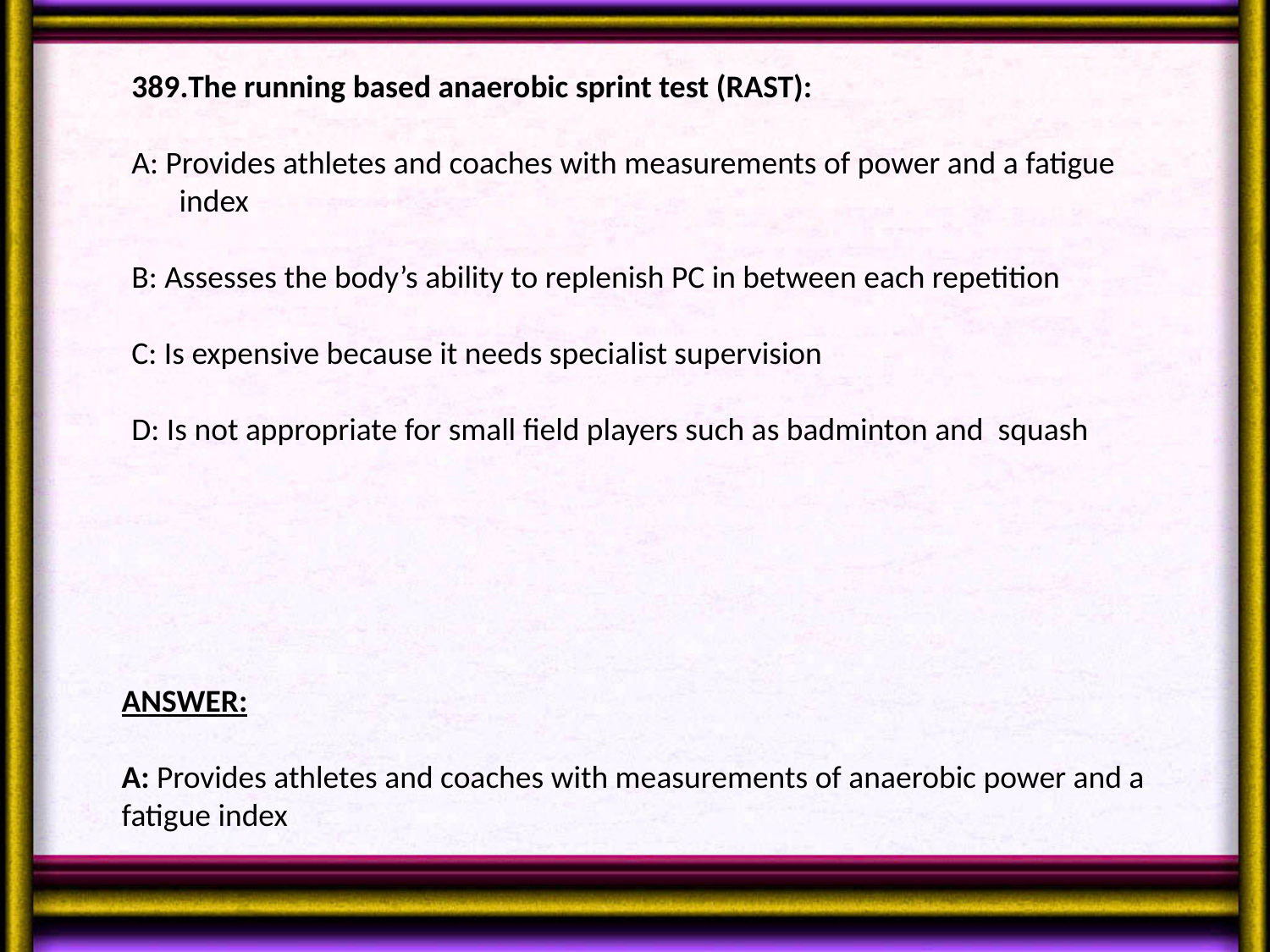

The running based anaerobic sprint test (RAST):

A: Provides athletes and coaches with measurements of power and a fatigue index

B: Assesses the body’s ability to replenish PC in between each repetition

C: Is expensive because it needs specialist supervision

D: Is not appropriate for small field players such as badminton and  squash
ANSWER:

A: Provides athletes and coaches with measurements of anaerobic power and a fatigue index